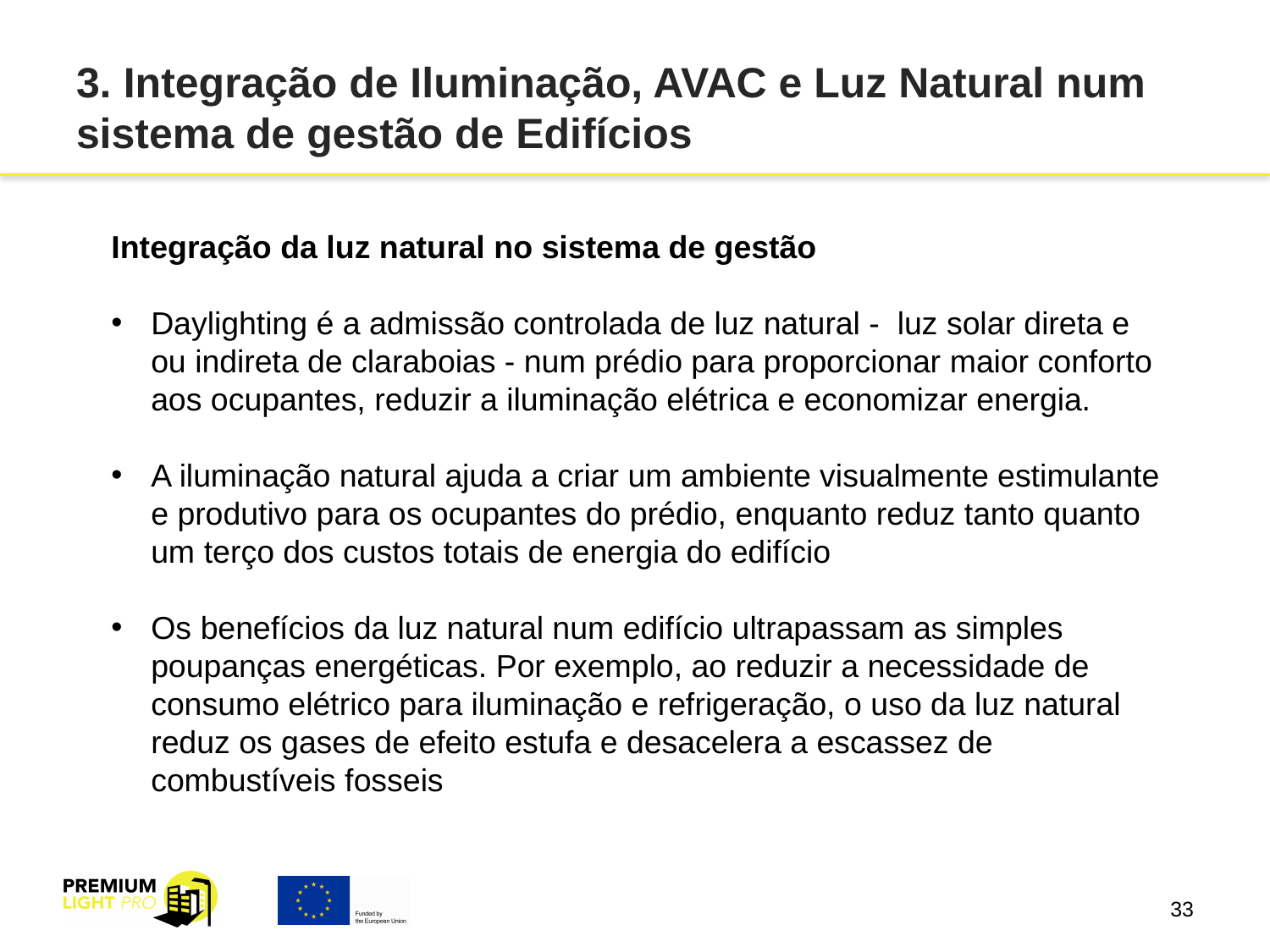

# 3. Integração de Iluminação, AVAC e Luz Natural num sistema de gestão de Edifícios
Integração da luz natural no sistema de gestão

Daylighting é a admissão controlada de luz natural -  luz solar direta e ou indireta de claraboias - num prédio para proporcionar maior conforto aos ocupantes, reduzir a iluminação elétrica e economizar energia.

A iluminação natural ajuda a criar um ambiente visualmente estimulante e produtivo para os ocupantes do prédio, enquanto reduz tanto quanto um terço dos custos totais de energia do edifício

Os benefícios da luz natural num edifício ultrapassam as simples poupanças energéticas. Por exemplo, ao reduzir a necessidade de consumo elétrico para iluminação e refrigeração, o uso da luz natural reduz os gases de efeito estufa e desacelera a escassez de combustíveis fosseis